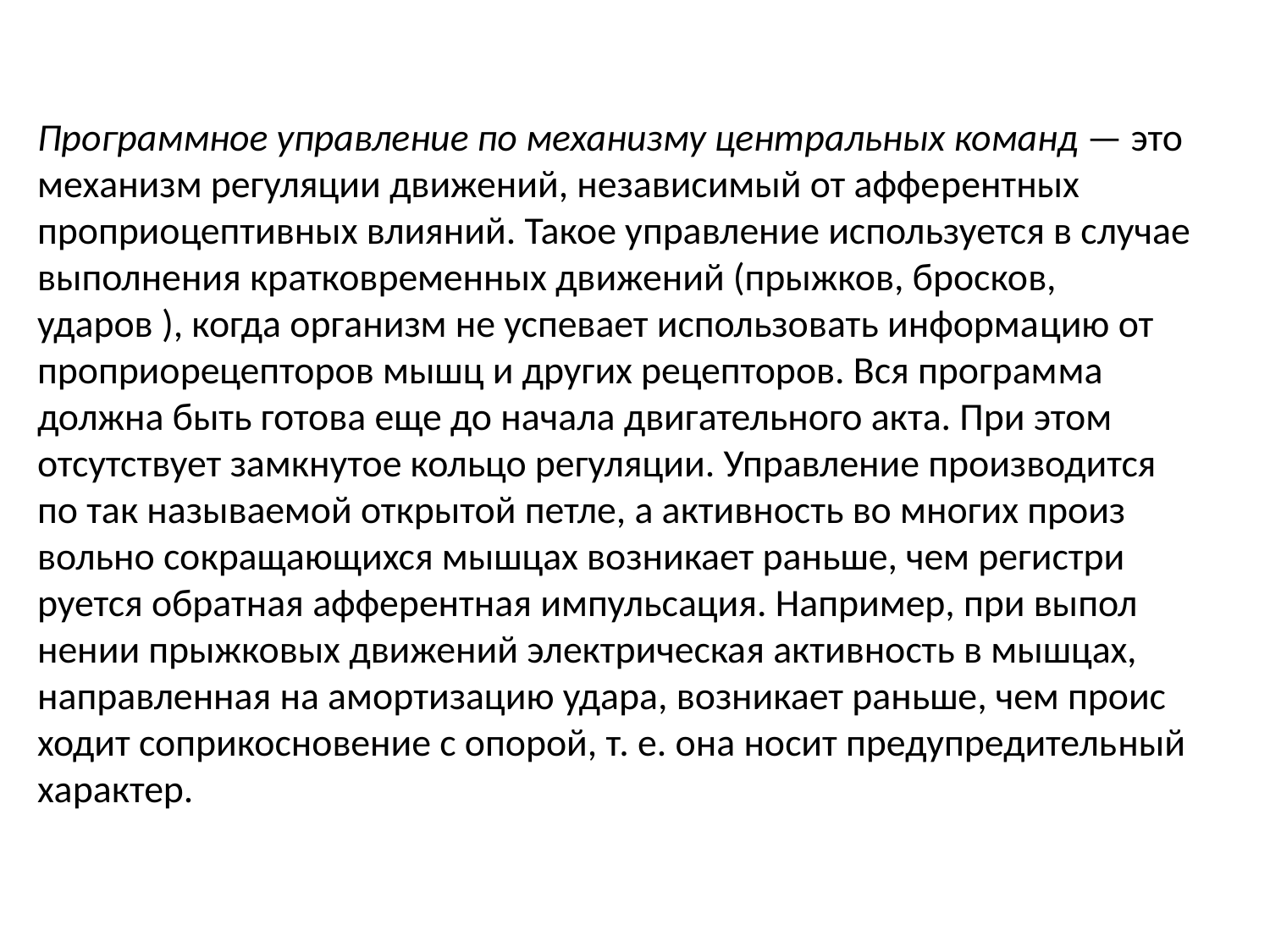

Программное управление по механизму центральных команд — это механизм регуляции движений, независимый от аффе­рентных проприоцептивных влияний. Такое управление используется в случае выполнения кратковременных движений (прыжков, бросков, ударов ), когда организм не успевает использовать информа­цию от проприорецепторов мышц и других рецепторов. Вся програм­ма должна быть готова еще до начала двигательного акта. При этом отсутствует замкнутое кольцо регуляции. Управление производится по так называемой открытой петле, а активность во многих произ­вольно сокращающихся мышцах возникает раньше, чем регистри­руется обратная афферентная импульсация. Например, при выпол­нении прыжковых движений электрическая активность в мышцах, направленная на амортизацию удара, возникает раньше, чем проис­ходит соприкосновение с опорой, т. е. она носит предупредитель­ный характер.